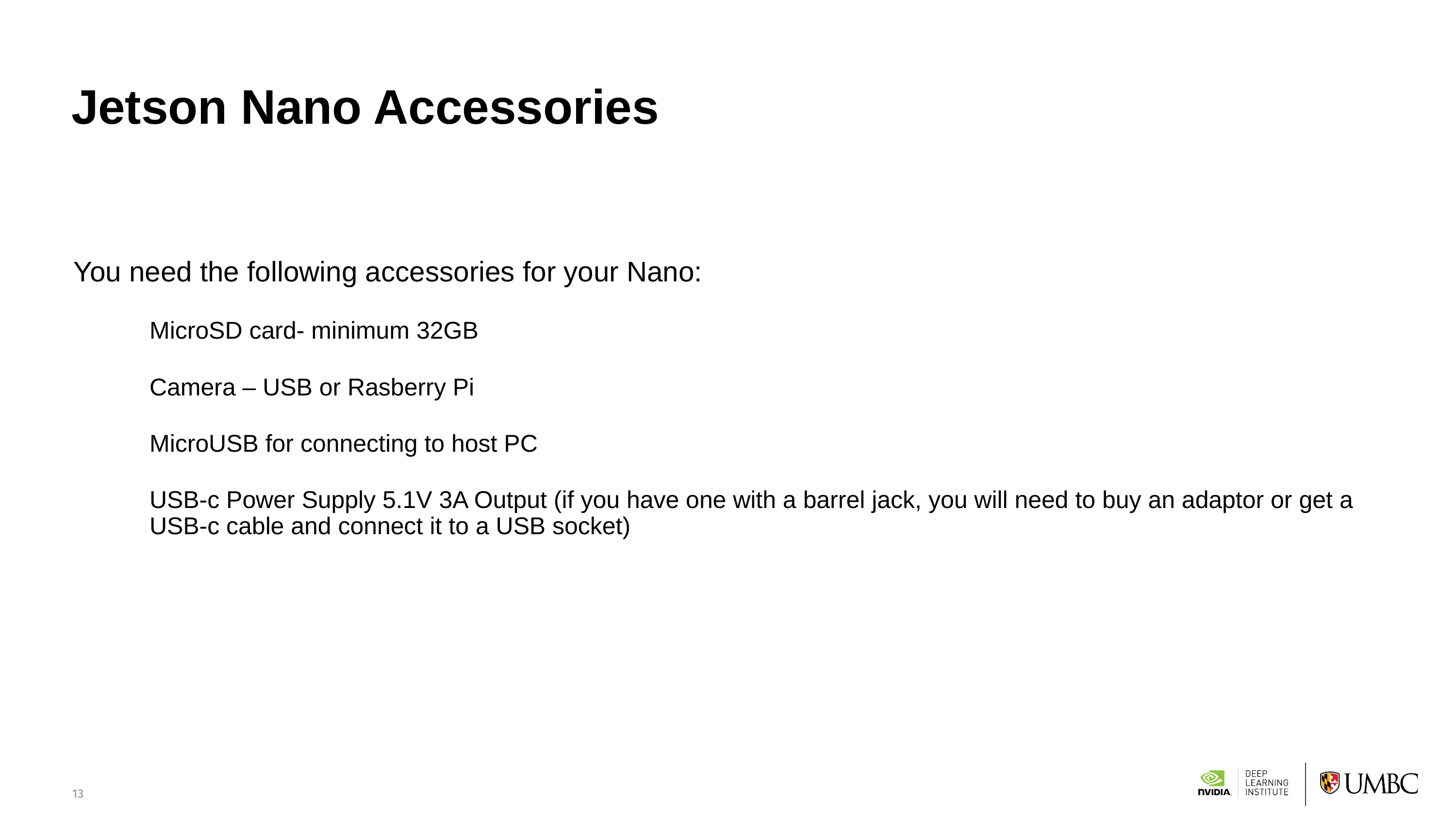

13
# Jetson Nano Accessories
You need the following accessories for your Nano:
MicroSD card- minimum 32GB
Camera – USB or Rasberry Pi
MicroUSB for connecting to host PC
USB-c Power Supply 5.1V 3A Output (if you have one with a barrel jack, you will need to buy an adaptor or get a USB-c cable and connect it to a USB socket)